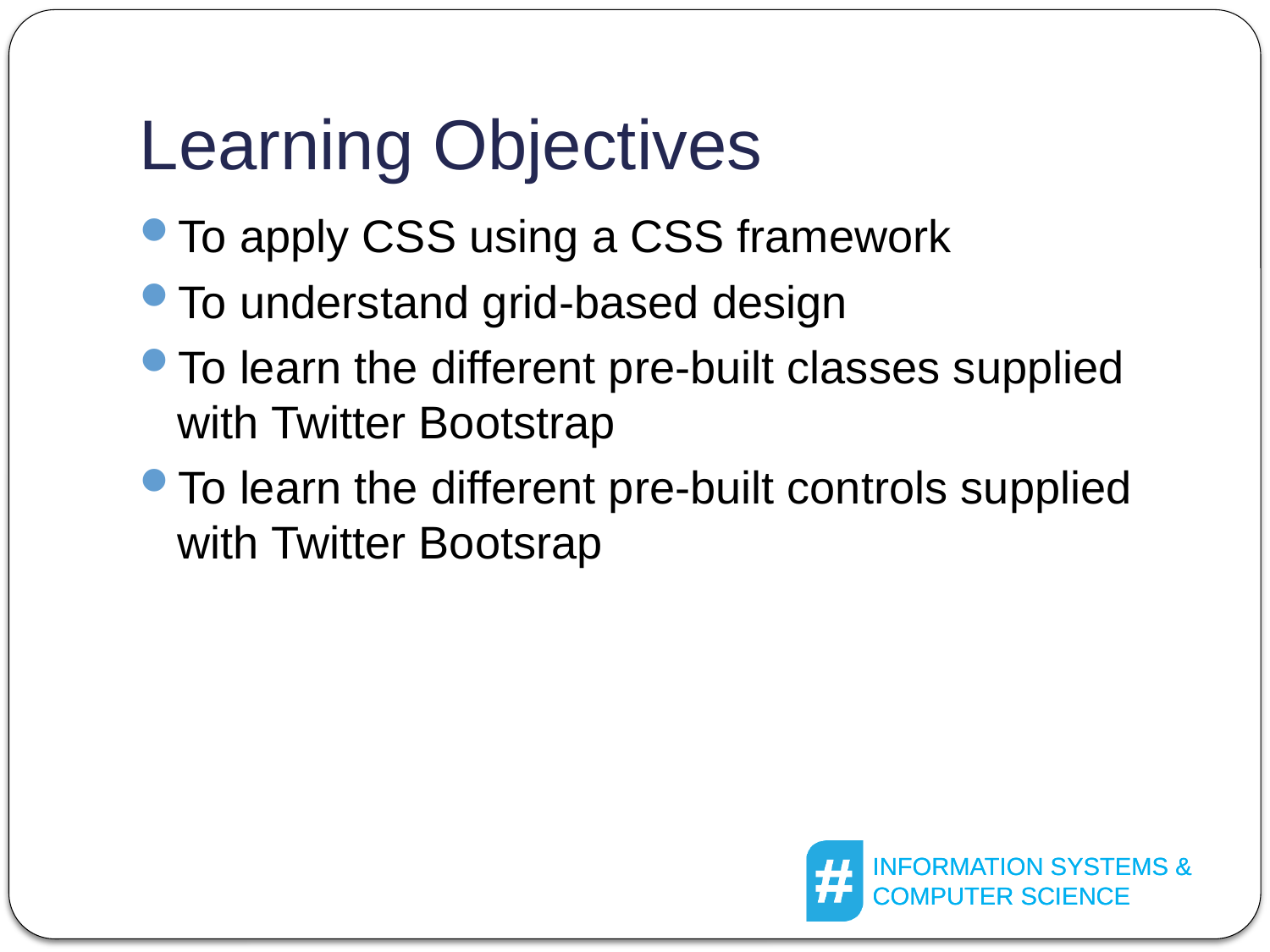

# Learning Objectives
To apply CSS using a CSS framework
To understand grid-based design
To learn the different pre-built classes supplied with Twitter Bootstrap
To learn the different pre-built controls supplied with Twitter Bootsrap